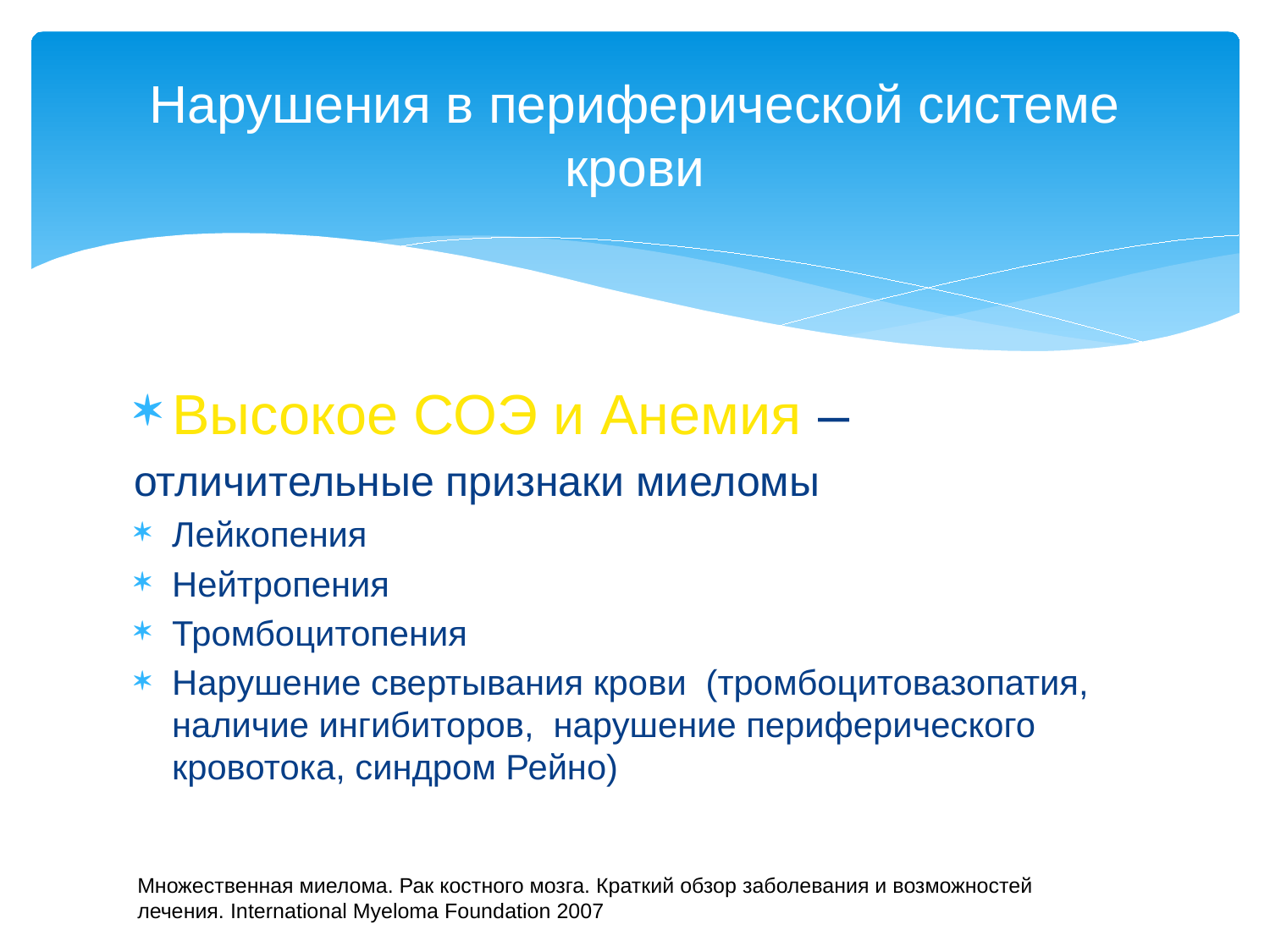

# Нарушения в периферической системе крови
Высокое СОЭ и Анемия –
отличительные признаки миеломы
Лейкопения
Нейтропения
Тромбоцитопения
Нарушение свертывания крови  (тромбоцитовазопатия, наличие ингибиторов,  нарушение периферического кровотока, синдром Рейно)
Множественная миелома. Рак костного мозга. Краткий обзор заболевания и возможностей
лечения. International Myeloma Foundation 2007